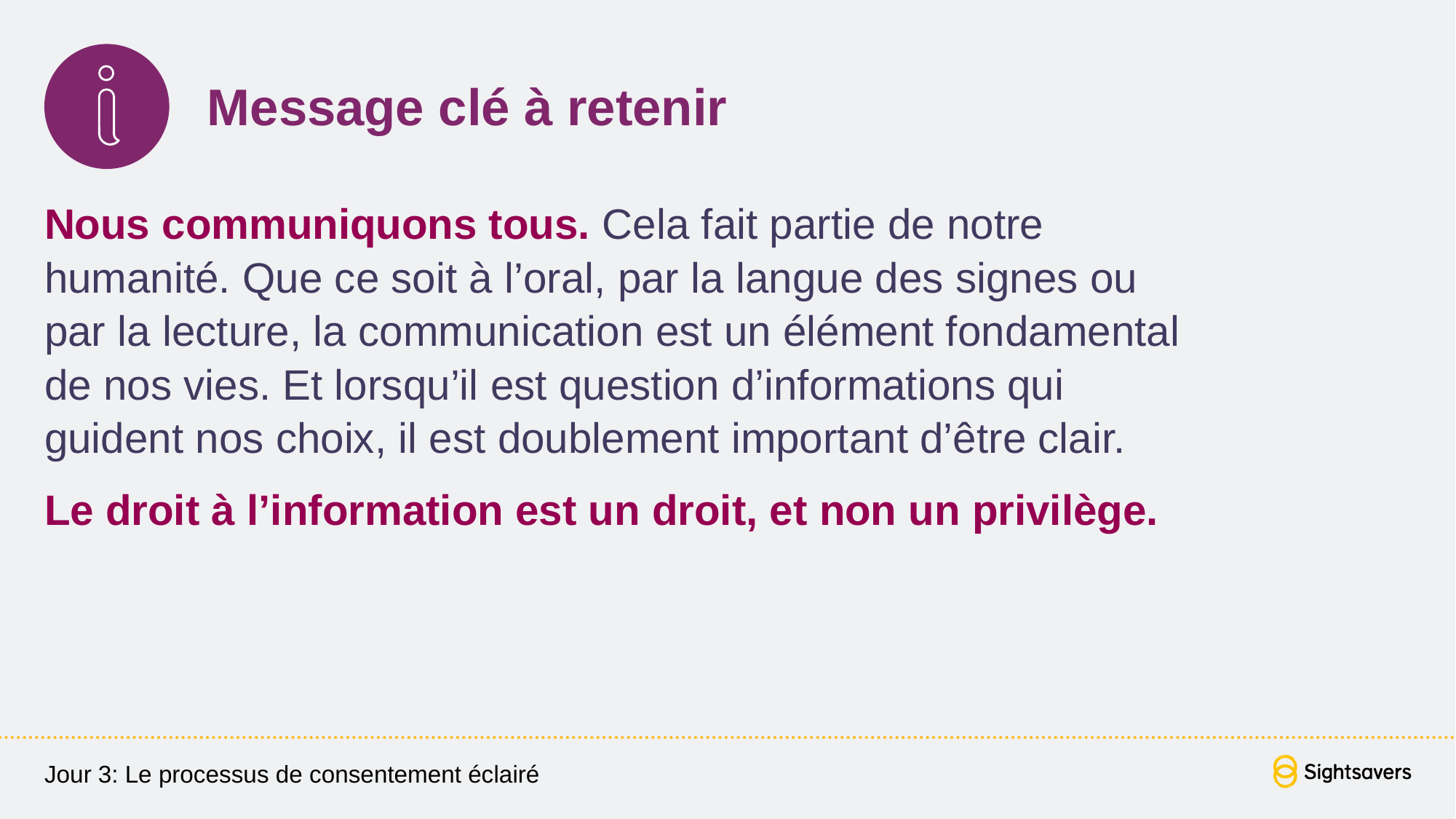

# Message clé à retenir
Nous communiquons tous. Cela fait partie de notre
humanité. Que ce soit à l’oral, par la langue des signes ou
par la lecture, la communication est un élément fondamental
de nos vies. Et lorsqu’il est question d’informations qui
guident nos choix, il est doublement important d’être clair.
Le droit à l’information est un droit, et non un privilège.
Jour 3: Le processus de consentement éclairé